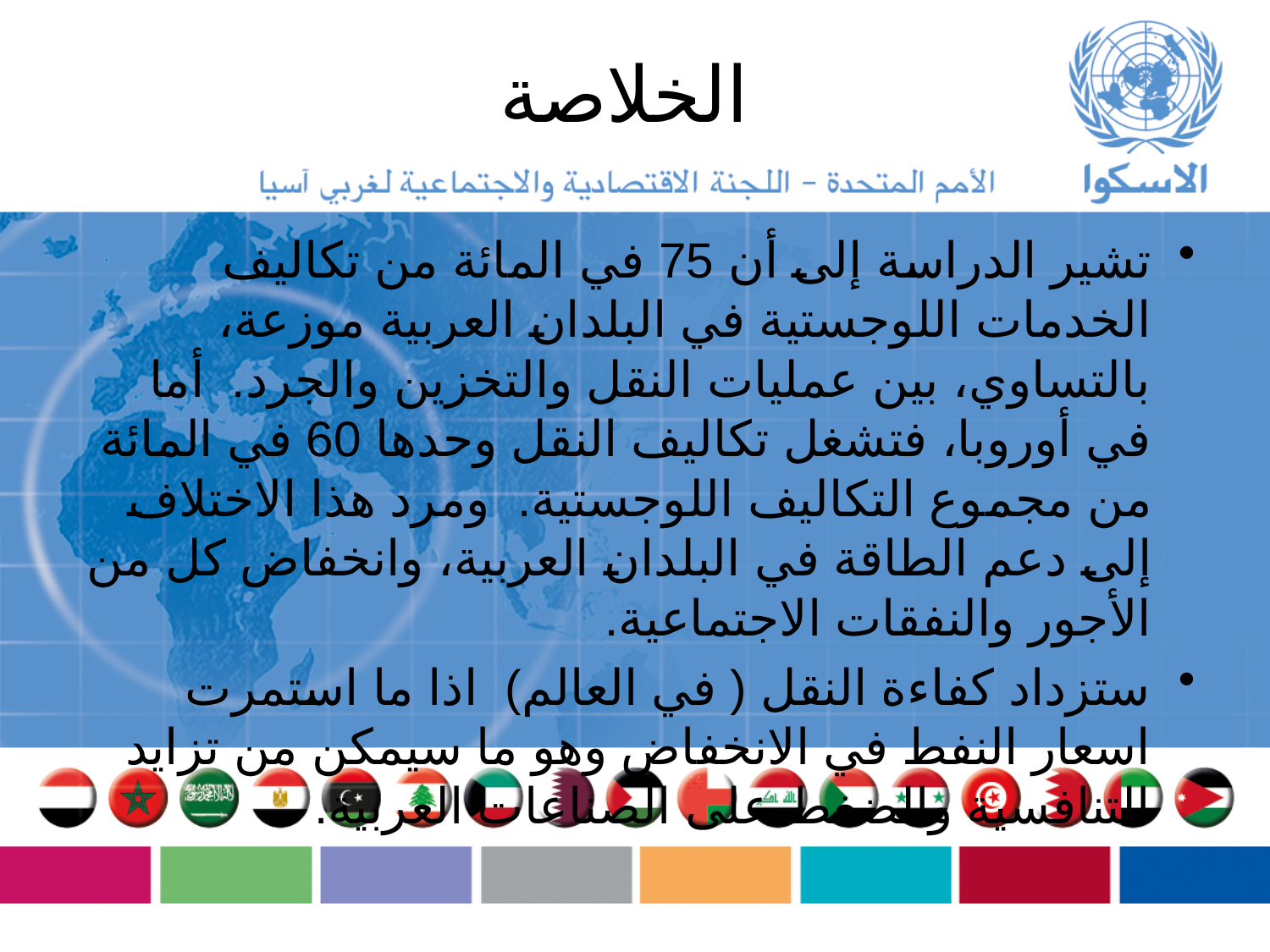

# الخلاصة
تشير الدراسة إلى أن 75 في المائة من تكاليف الخدمات اللوجستية في البلدان العربية موزعة، بالتساوي، بين عمليات النقل والتخزين والجرد.  أما في أوروبا، فتشغل تكاليف النقل وحدها 60 في المائة من مجموع التكاليف اللوجستية.  ومرد هذا الاختلاف إلى دعم الطاقة في البلدان العربية، وانخفاض كل من الأجور والنفقات الاجتماعية.
ستزداد كفاءة النقل ( في العالم)  اذا ما استمرت اسعار النفط في الانخفاض وهو ما سيمكن من تزايد التنافسية والضغط على الصناعات العربية.